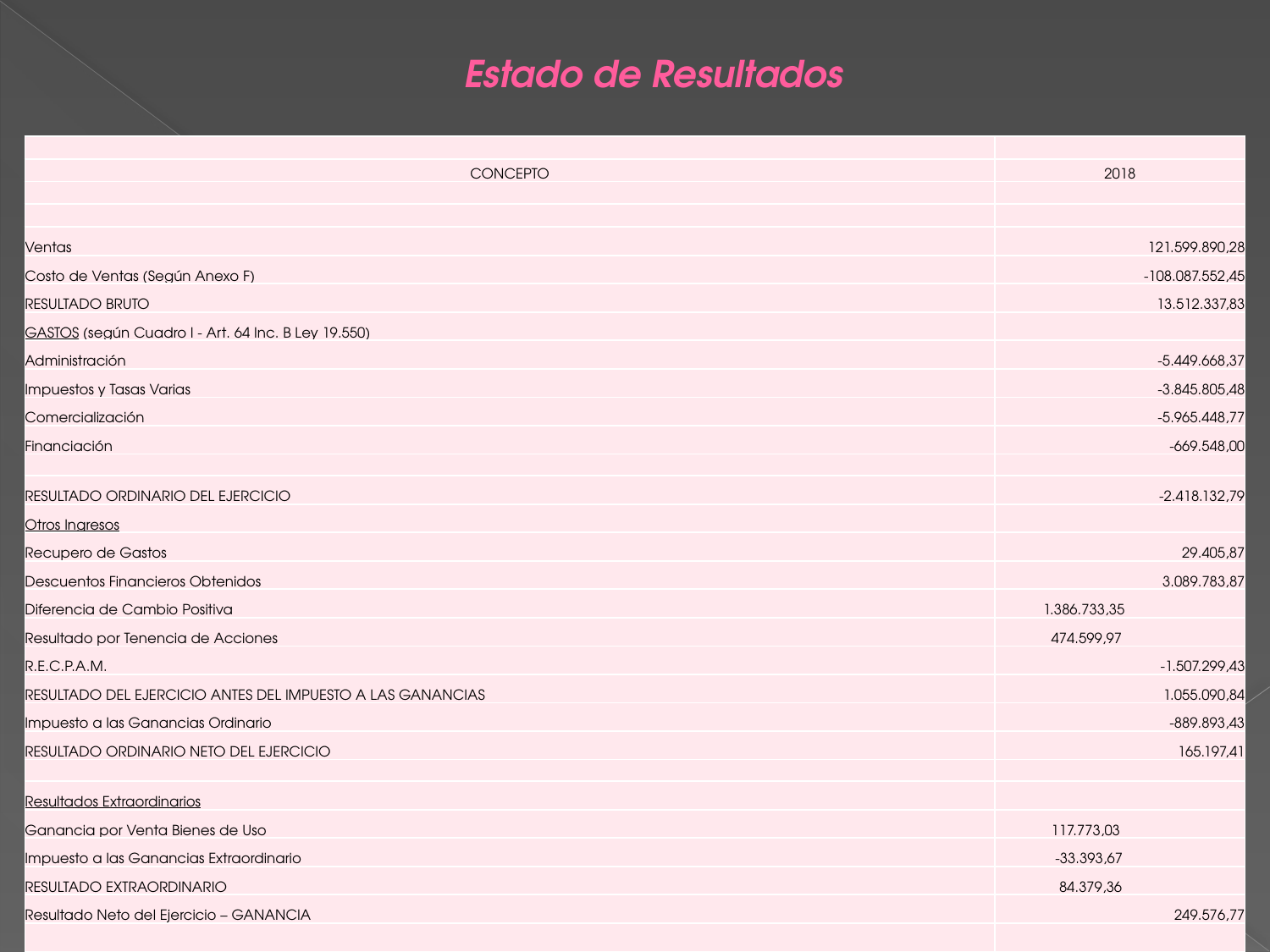

# Estado de Resultados
|  |  |
| --- | --- |
| CONCEPTO | 2018 |
|  |  |
|  |  |
| Ventas | 121.599.890,28 |
| Costo de Ventas (Según Anexo F) | -108.087.552,45 |
| RESULTADO BRUTO | 13.512.337,83 |
| GASTOS (según Cuadro I - Art. 64 Inc. B Ley 19.550) |  |
| Administración | -5.449.668,37 |
| Impuestos y Tasas Varias | -3.845.805,48 |
| Comercialización | -5.965.448,77 |
| Financiación | -669.548,00 |
|  |  |
| RESULTADO ORDINARIO DEL EJERCICIO | -2.418.132,79 |
| Otros Ingresos |  |
| Recupero de Gastos | 29.405,87 |
| Descuentos Financieros Obtenidos | 3.089.783,87 |
| Diferencia de Cambio Positiva | 1.386.733,35 |
| Resultado por Tenencia de Acciones | 474.599,97 |
| R.E.C.P.A.M. | -1.507.299,43 |
| RESULTADO DEL EJERCICIO ANTES DEL IMPUESTO A LAS GANANCIAS | 1.055.090,84 |
| Impuesto a las Ganancias Ordinario | -889.893,43 |
| RESULTADO ORDINARIO NETO DEL EJERCICIO | 165.197,41 |
|  |  |
| Resultados Extraordinarios |  |
| Ganancia por Venta Bienes de Uso | 117.773,03 |
| Impuesto a las Ganancias Extraordinario | -33.393,67 |
| RESULTADO EXTRAORDINARIO | 84.379,36 |
| Resultado Neto del Ejercicio – GANANCIA | 249.576,77 |
|  |  |